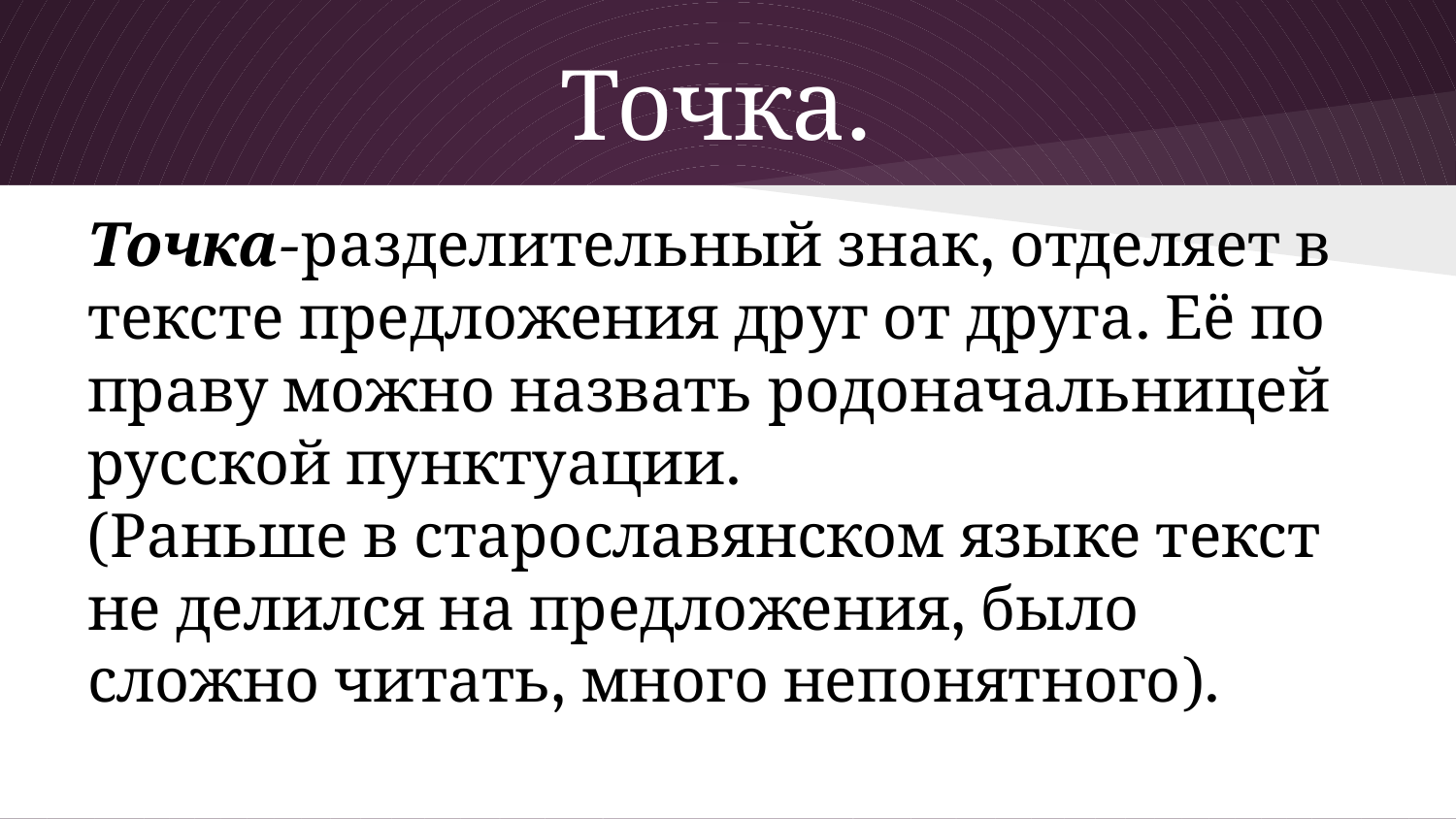

# Точка.
Точка-разделительный знак, отделяет в тексте предложения друг от друга. Её по праву можно назвать родоначальницей русской пунктуации.
(Раньше в старославянском языке текст не делился на предложения, было сложно читать, много непонятного).